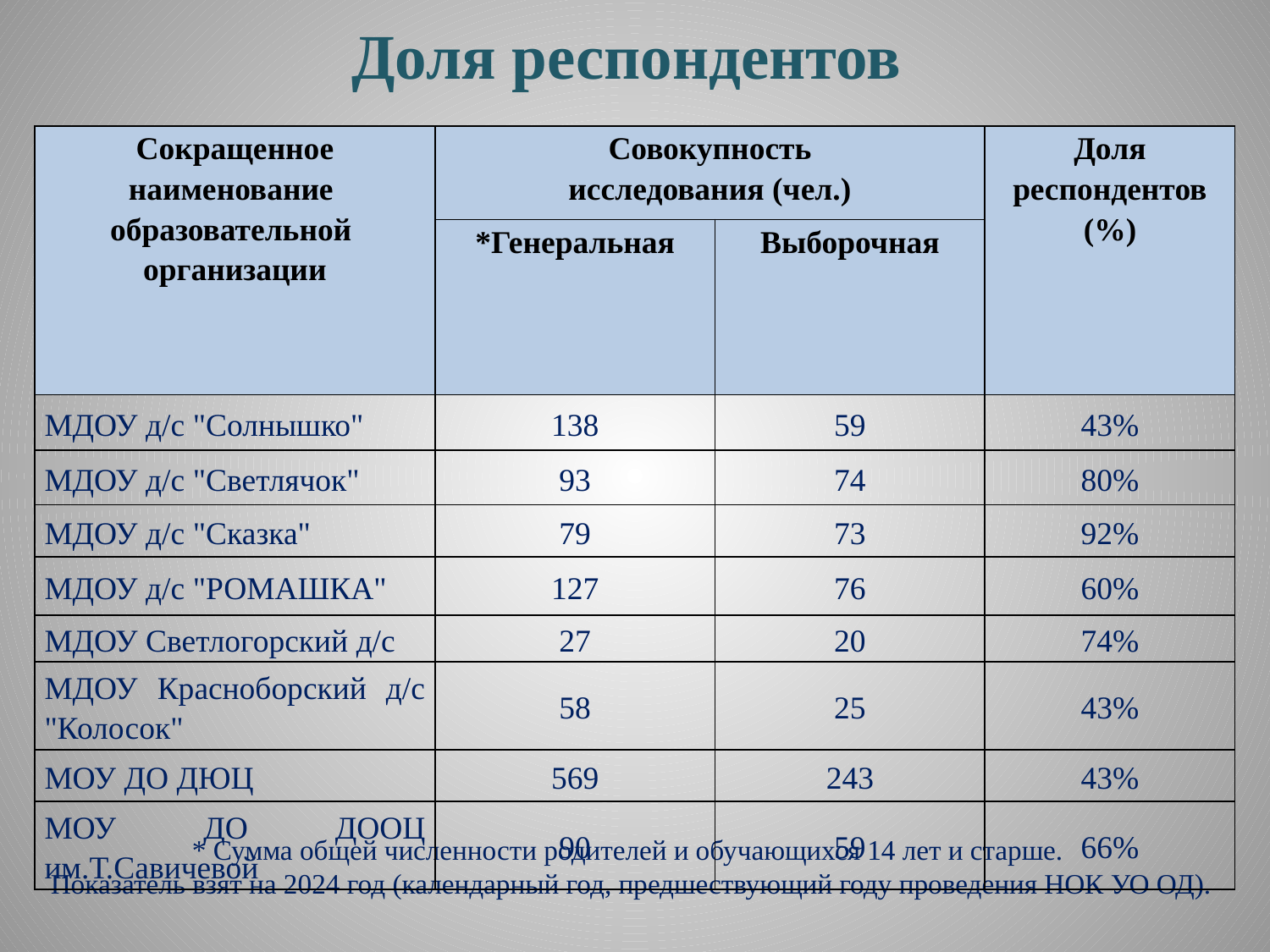

# Доля респондентов
| Сокращенное наименование образовательной организации | Совокупность исследования (чел.) |  | Доля респондентов (%) |
| --- | --- | --- | --- |
|  | \*Генеральная | Выборочная |  |
| МДОУ д/с "Солнышко" | 138 | 59 | 43% |
| МДОУ д/с "Светлячок" | 93 | 74 | 80% |
| МДОУ д/с "Сказка" | 79 | 73 | 92% |
| МДОУ д/с "РОМАШКА" | 127 | 76 | 60% |
| МДОУ Светлогорский д/с | 27 | 20 | 74% |
| МДОУ Красноборский д/с "Колосок" | 58 | 25 | 43% |
| МОУ ДО ДЮЦ | 569 | 243 | 43% |
| МОУ ДО ДООЦ им.Т.Савичевой | 90 | 59 | 66% |
* Сумма общей численности родителей и обучающихся 14 лет и старше.
Показатель взят на 2024 год (календарный год, предшествующий году проведения НОК УО ОД).